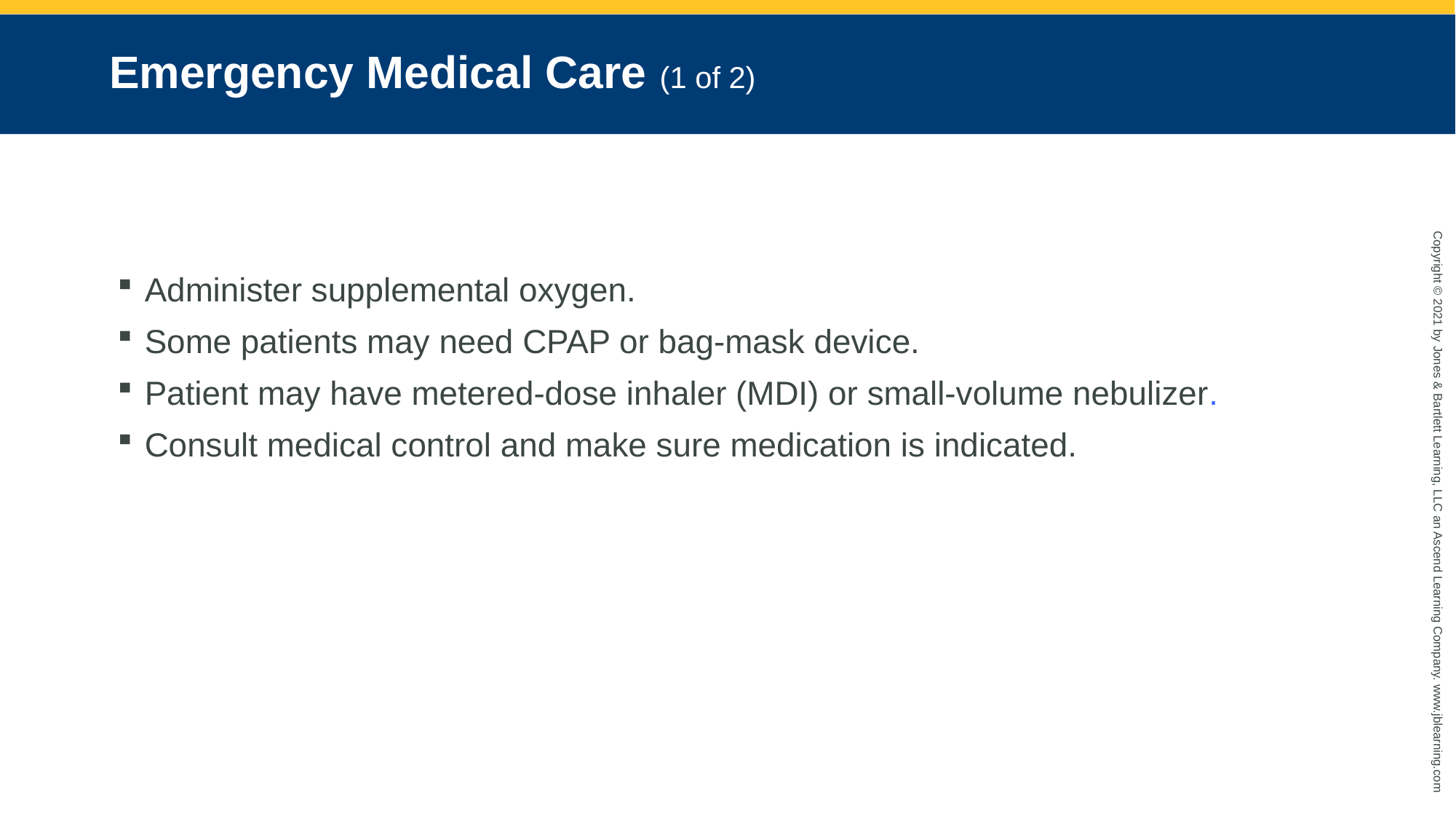

# Emergency Medical Care (1 of 2)
Administer supplemental oxygen.
Some patients may need CPAP or bag-mask device.
Patient may have metered-dose inhaler (MDI) or small-volume nebulizer.
Consult medical control and make sure medication is indicated.